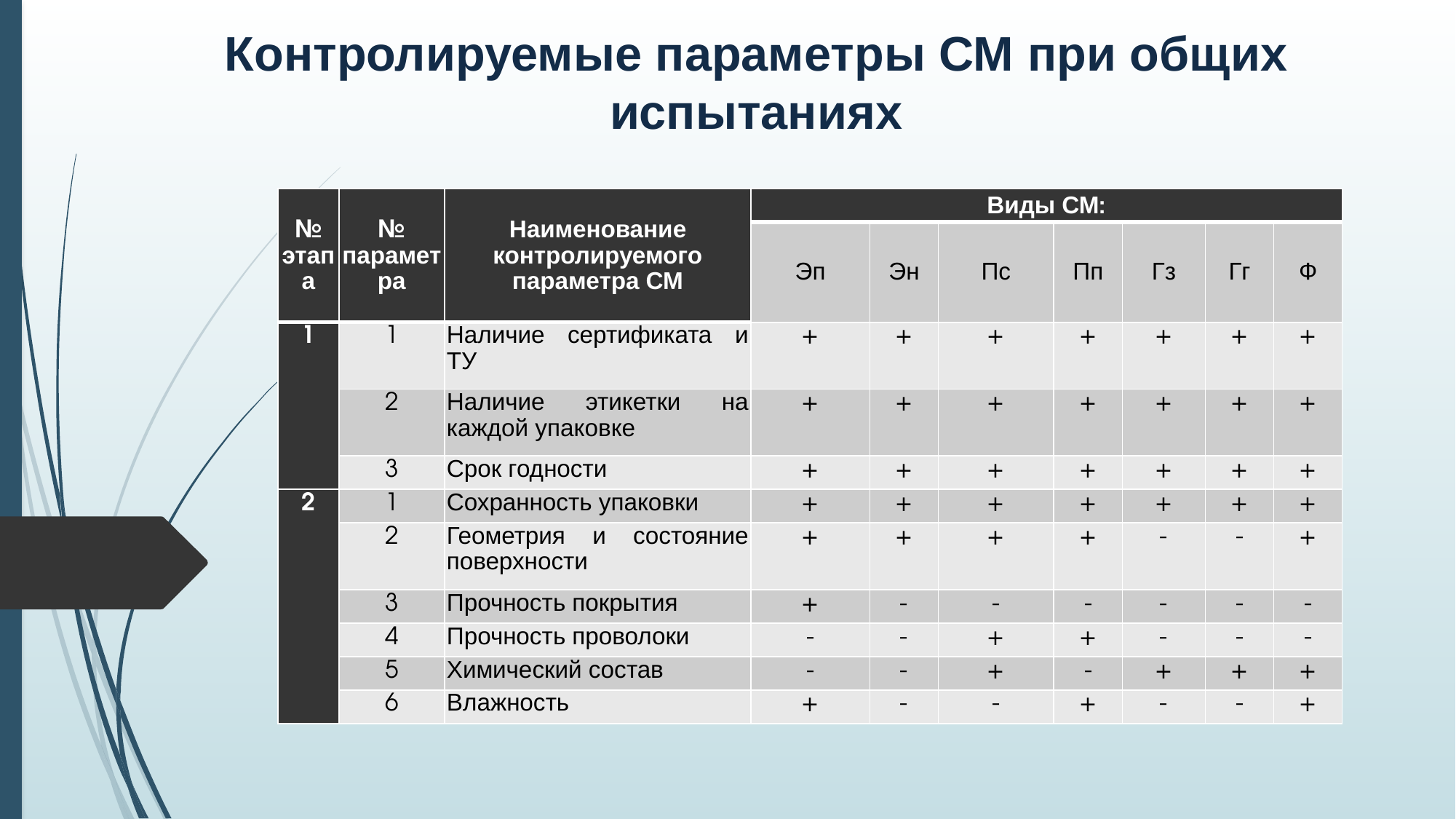

Контролируемые параметры СМ при общих испытаниях
| № этапа | № параметра | Наименование контролируемого параметра СМ | Виды СМ: |  |  |  |  |  |  |
| --- | --- | --- | --- | --- | --- | --- | --- | --- | --- |
|  |  |  | Эп | Эн | Пс | Пп | Гз | Гг | Ф |
| 1 | 1 | Наличие сертификата и ТУ | + | + | + | + | + | + | + |
|  | 2 | Наличие этикетки на каждой упаковке | + | + | + | + | + | + | + |
|  | 3 | Срок годности | + | + | + | + | + | + | + |
| 2 | 1 | Сохранность упаковки | + | + | + | + | + | + | + |
|  | 2 | Геометрия и состояние поверхности | + | + | + | + | - | - | + |
|  | 3 | Прочность покрытия | + | - | - | - | - | - | - |
|  | 4 | Прочность проволоки | - | - | + | + | - | - | - |
|  | 5 | Химический состав | - | - | + | - | + | + | + |
|  | 6 | Влажность | + | - | - | + | - | - | + |